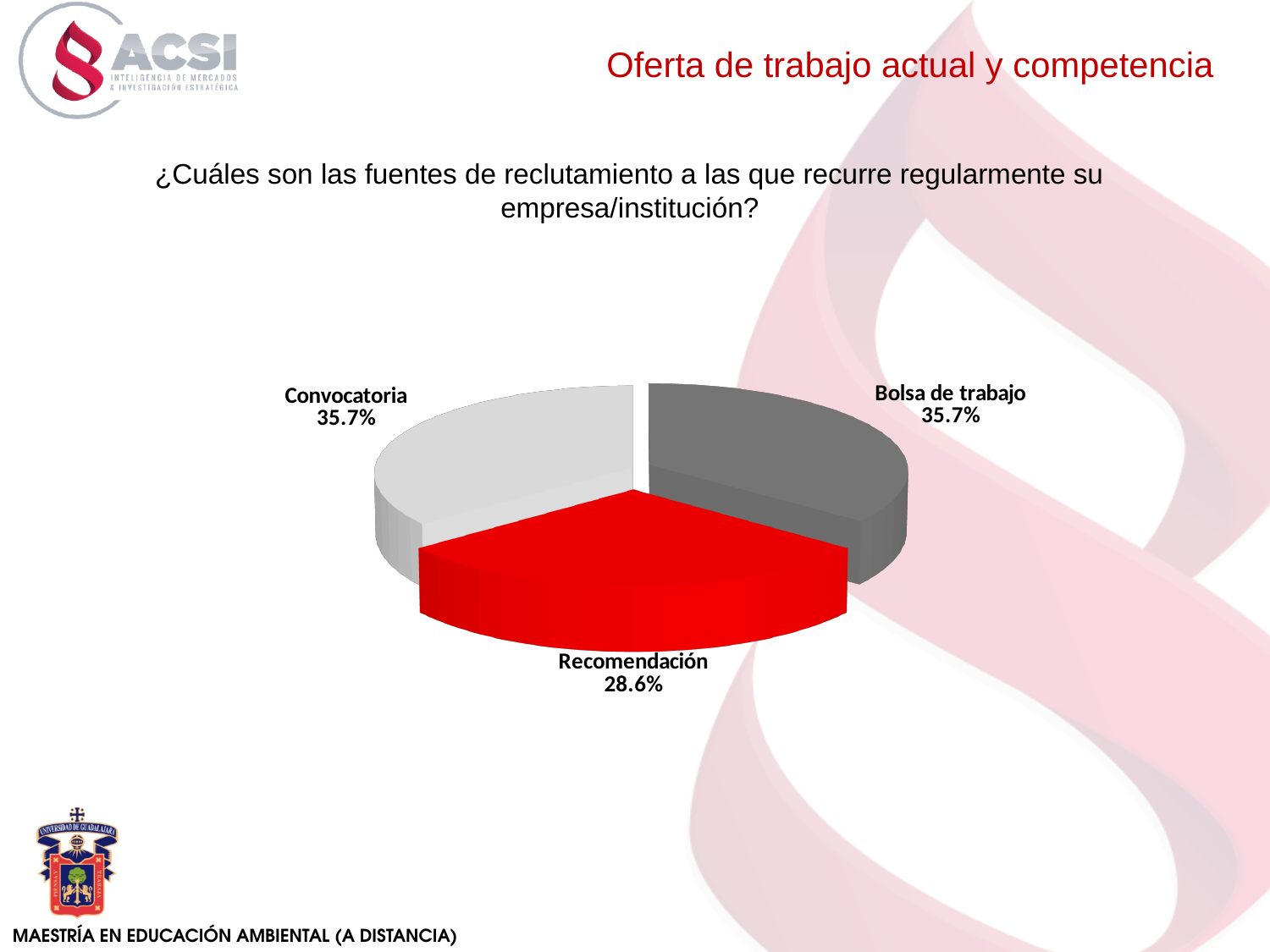

Oferta de trabajo actual y competencia

[unsupported chart]

¿Cuáles son las fuentes de reclutamiento a las que recurre regularmente su empresa/institución?